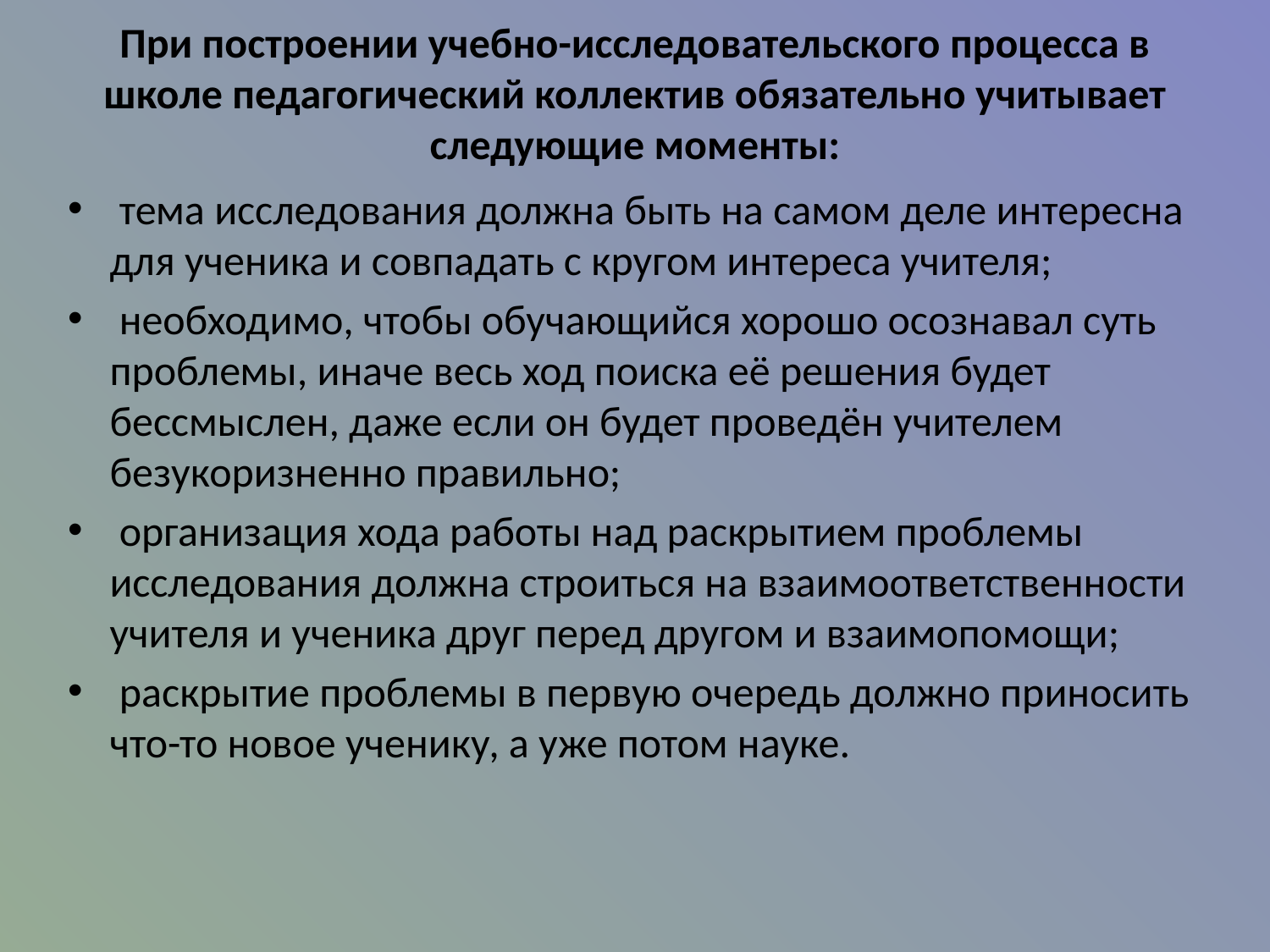

# При построении учебно-исследовательского процесса в школе педагогический коллектив обязательно учитывает следующие моменты:
 тема исследования должна быть на самом деле интересна для ученика и совпадать с кругом интереса учителя;
 необходимо, чтобы обучающийся хорошо осознавал суть проблемы, иначе весь ход поиска её решения будет бессмыслен, даже если он будет проведён учителем безукоризненно правильно;
 организация хода работы над раскрытием проблемы исследования должна строиться на взаимоответственности учителя и ученика друг перед другом и взаимопомощи;
 раскрытие проблемы в первую очередь должно приносить что-то новое ученику, а уже потом науке.